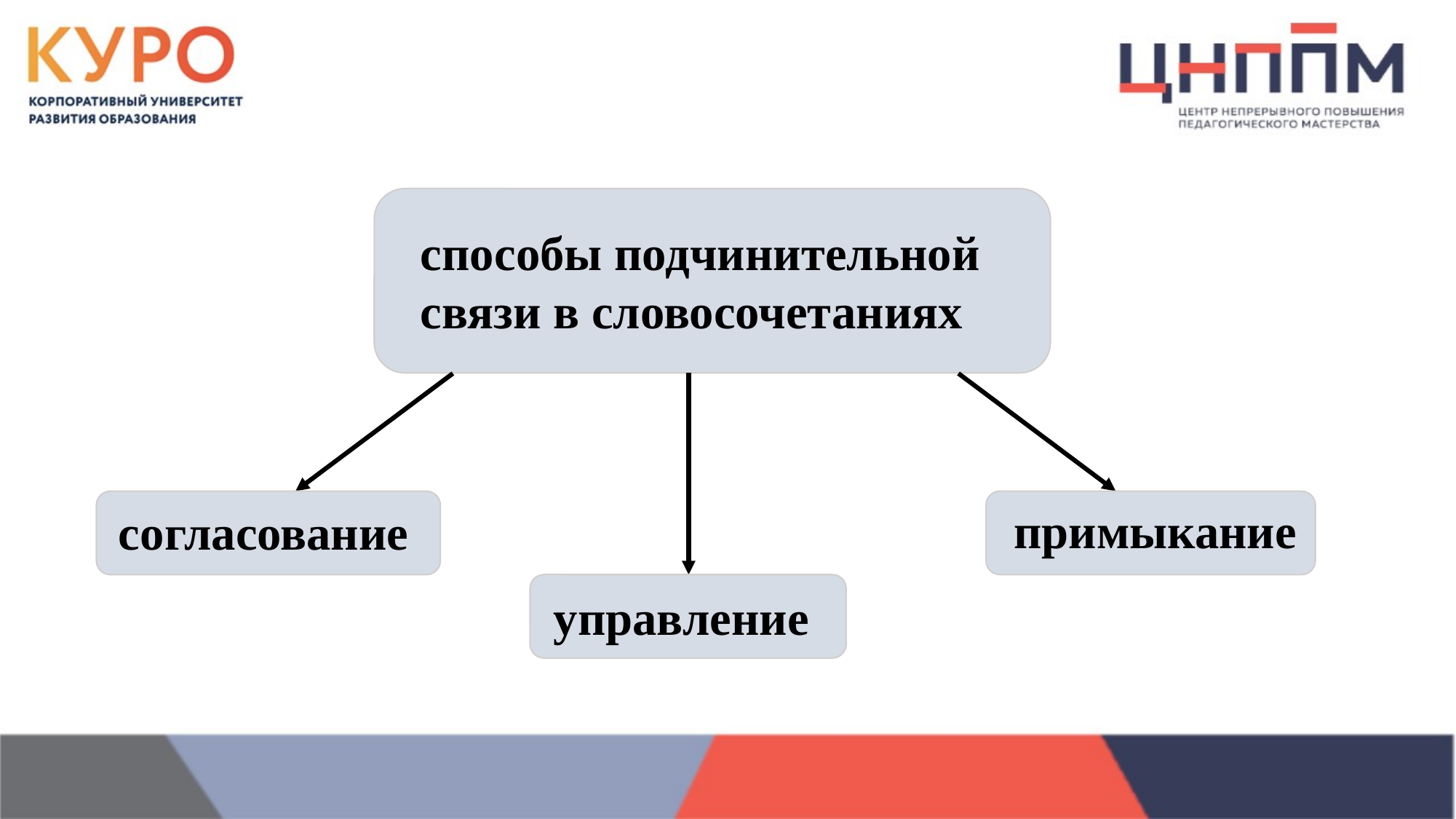

способы подчинительной связи в словосочетаниях

примыкание
согласование

управление